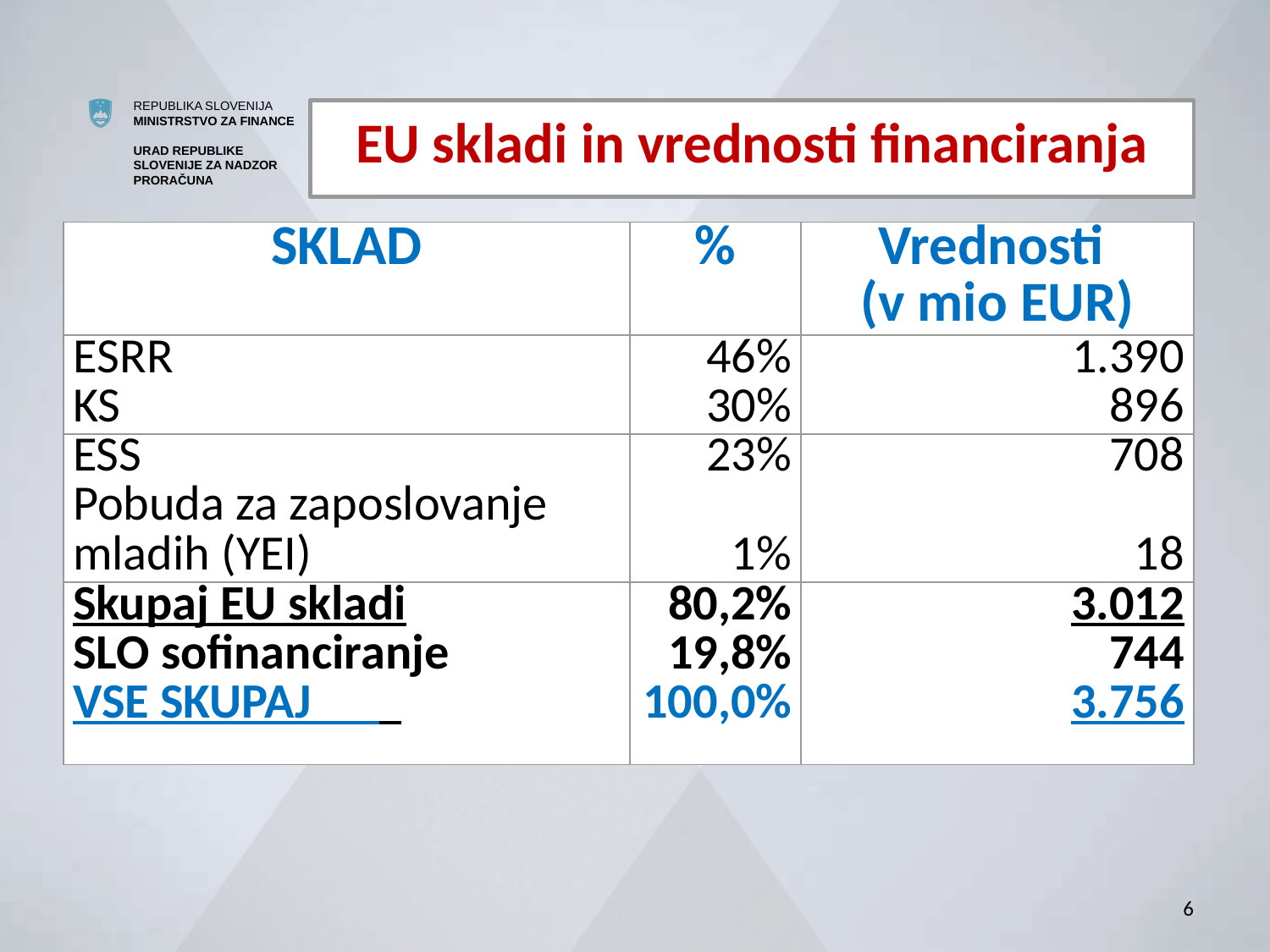

# EU skladi in vrednosti financiranja
| SKLAD | % | Vrednosti (v mio EUR) |
| --- | --- | --- |
| ESRR KS | 46% 30% | 1.390 896 |
| ESS Pobuda za zaposlovanje mladih (YEI) | 23% 1% | 708 18 |
| Skupaj EU skladi SLO sofinanciranje VSE SKUPAJ | 80,2% 19,8% 100,0% | 3.012 744 3.756 |
6